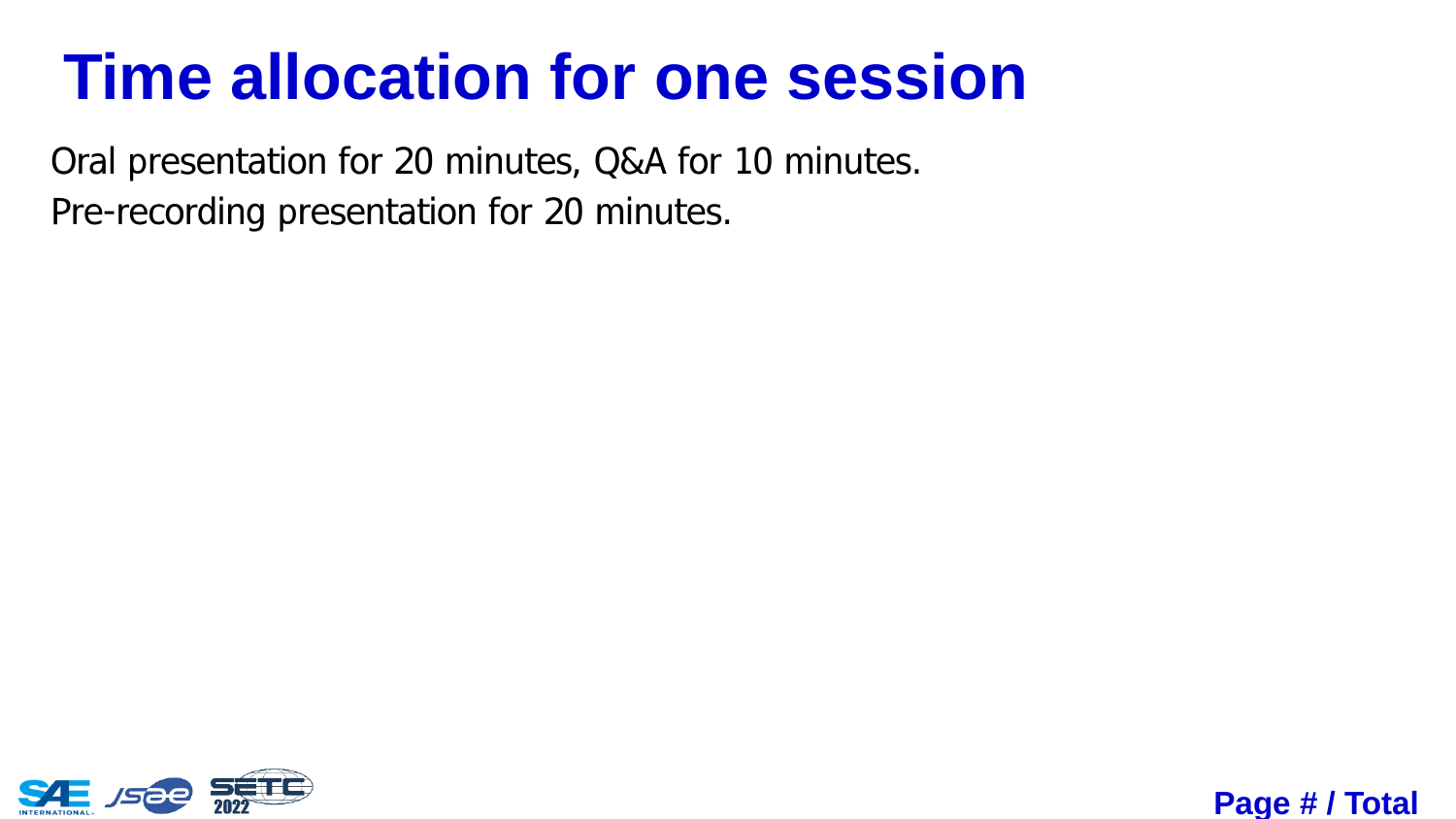

Time allocation for one session
Oral presentation for 20 minutes, Q&A for 10 minutes.
Pre-recording presentation for 20 minutes.
Page # / Total